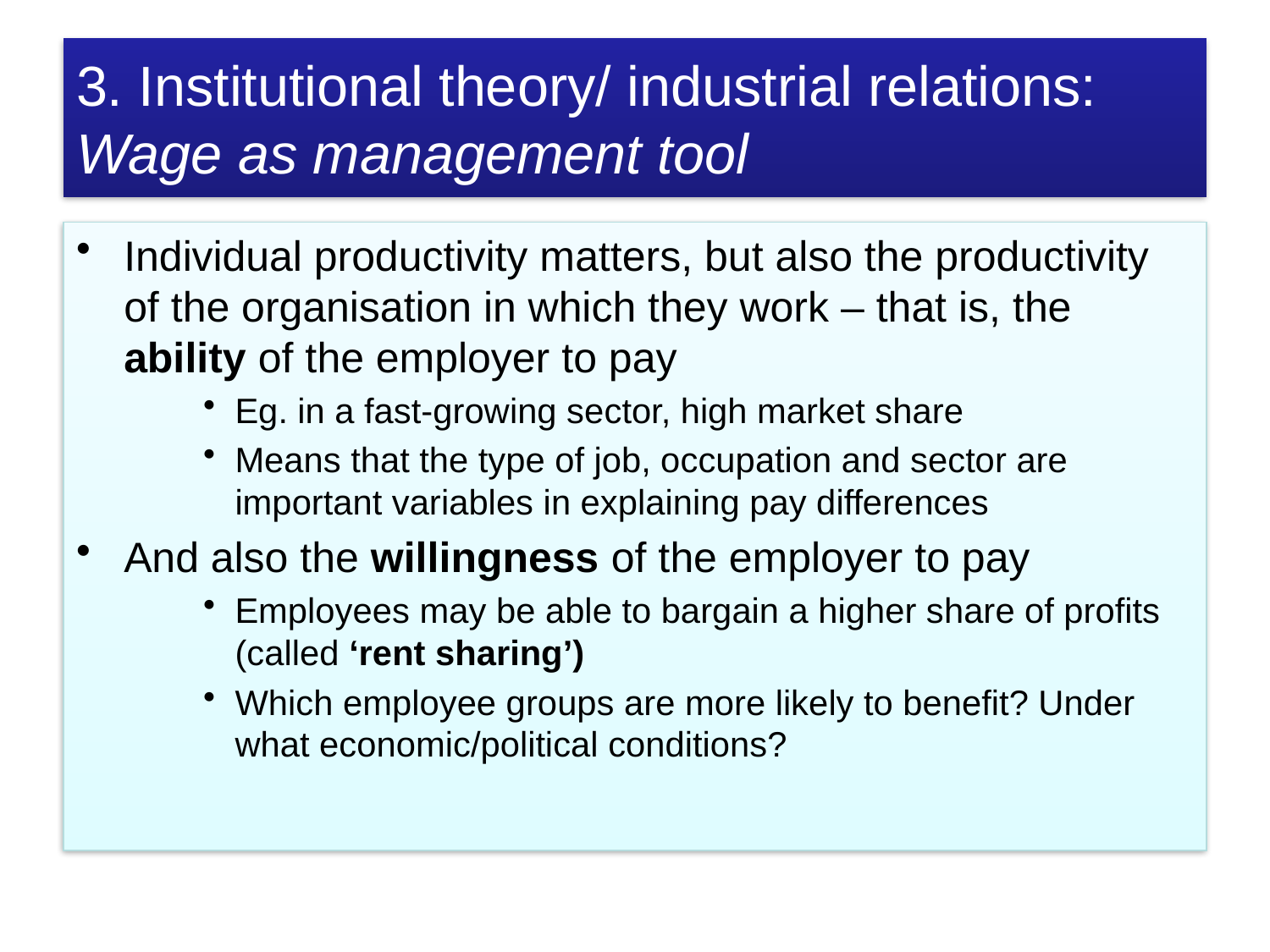

# 3. Institutional theory/ industrial relations: Wage as management tool
Individual productivity matters, but also the productivity of the organisation in which they work – that is, the ability of the employer to pay
Eg. in a fast-growing sector, high market share
Means that the type of job, occupation and sector are important variables in explaining pay differences
And also the willingness of the employer to pay
Employees may be able to bargain a higher share of profits (called ‘rent sharing’)
Which employee groups are more likely to benefit? Under what economic/political conditions?